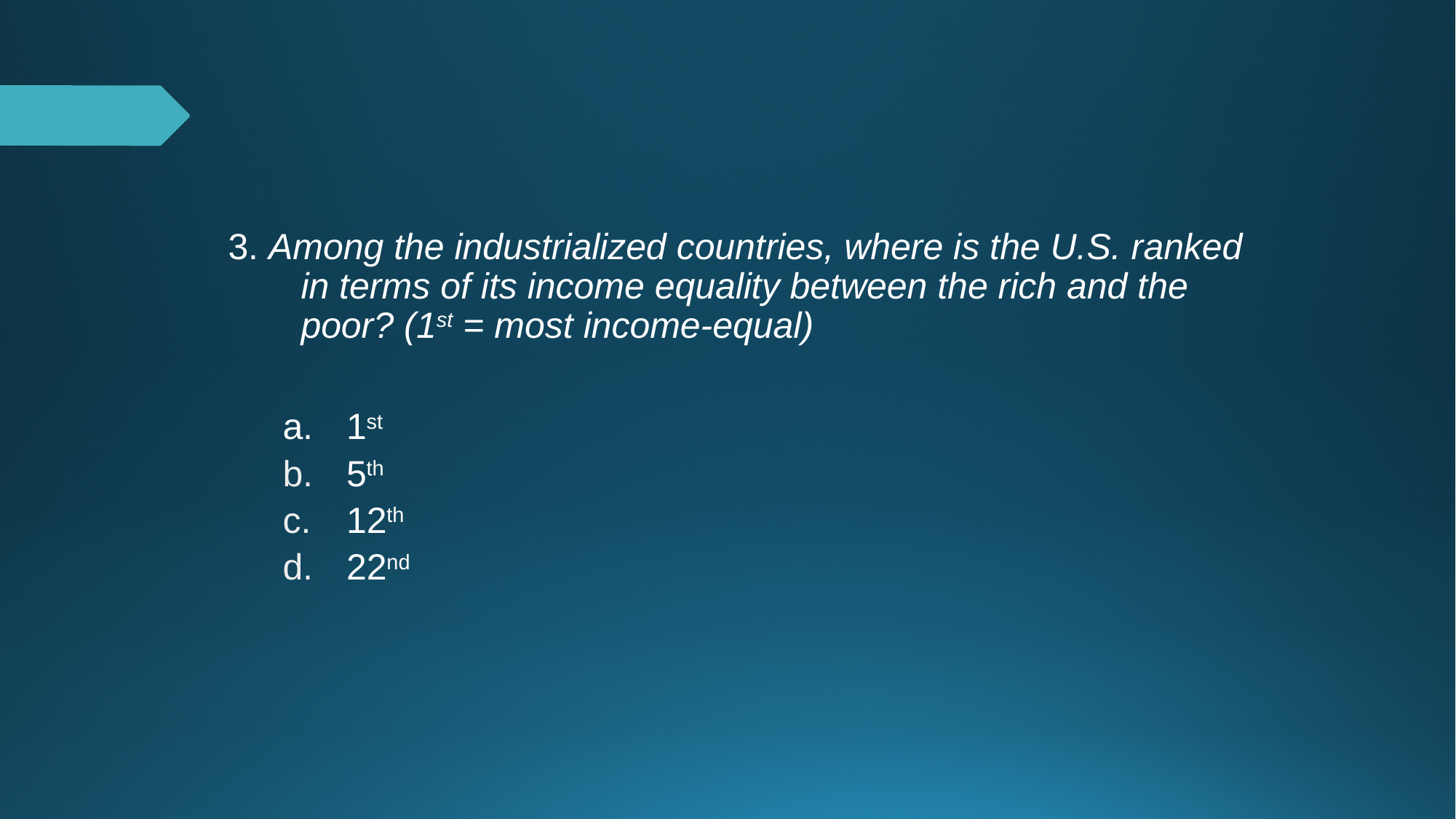

3. Among the industrialized countries, where is the U.S. ranked in terms of its income equality between the rich and the poor? (1st = most income-equal)

1st
5th
12th
22nd